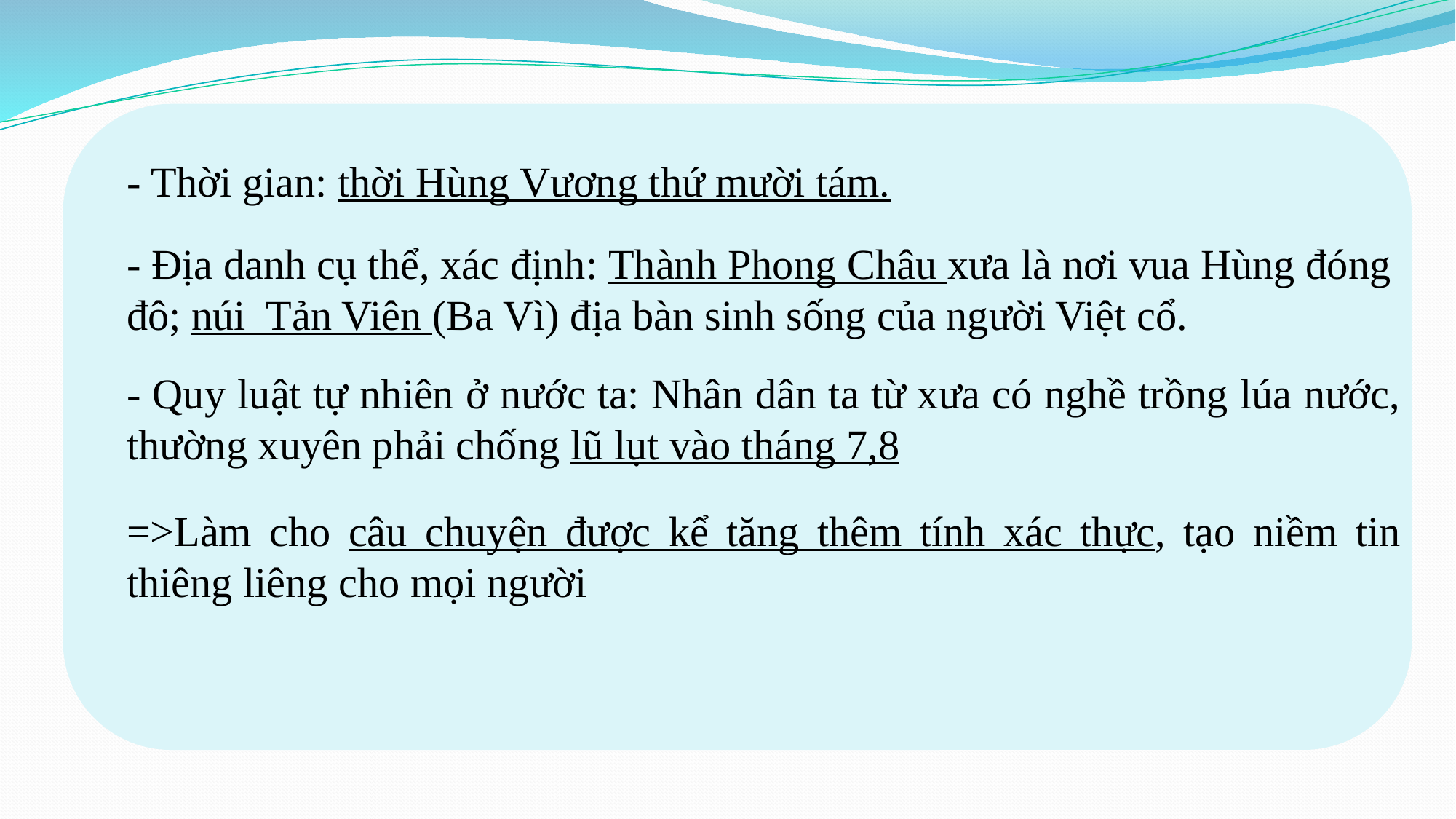

- Thời gian: thời Hùng Vương thứ mười tám.
- Địa danh cụ thể, xác định: Thành Phong Châu xưa là nơi vua Hùng đóng đô; núi  Tản Viên (Ba Vì) địa bàn sinh sống của người Việt cổ.
- Quy luật tự nhiên ở nước ta: Nhân dân ta từ xưa có nghề trồng lúa nước, thường xuyên phải chống lũ lụt vào tháng 7,8
=>Làm cho câu chuyện được kể tăng thêm tính xác thực, tạo niềm tin thiêng liêng cho mọi người